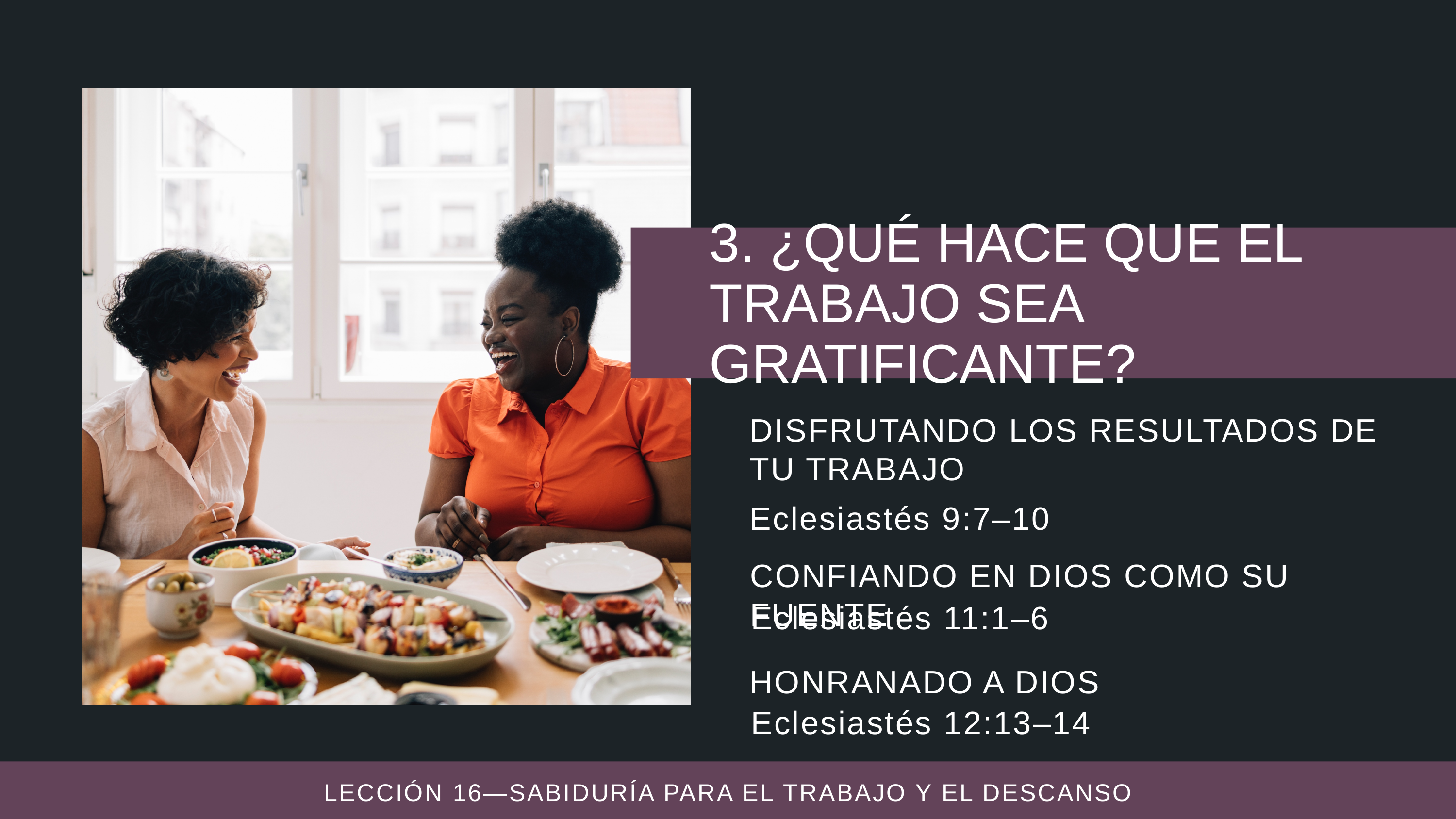

DISFRUTANDO LOS RESULTADOS DE TU TRABAJO
Eclesiastés 9:7–10
CONFIANDO EN DIOS COMO SU FUENTE
Eclesiastés 11:1–6
HONRANADO A DIOS
Eclesiastés 12:13–14